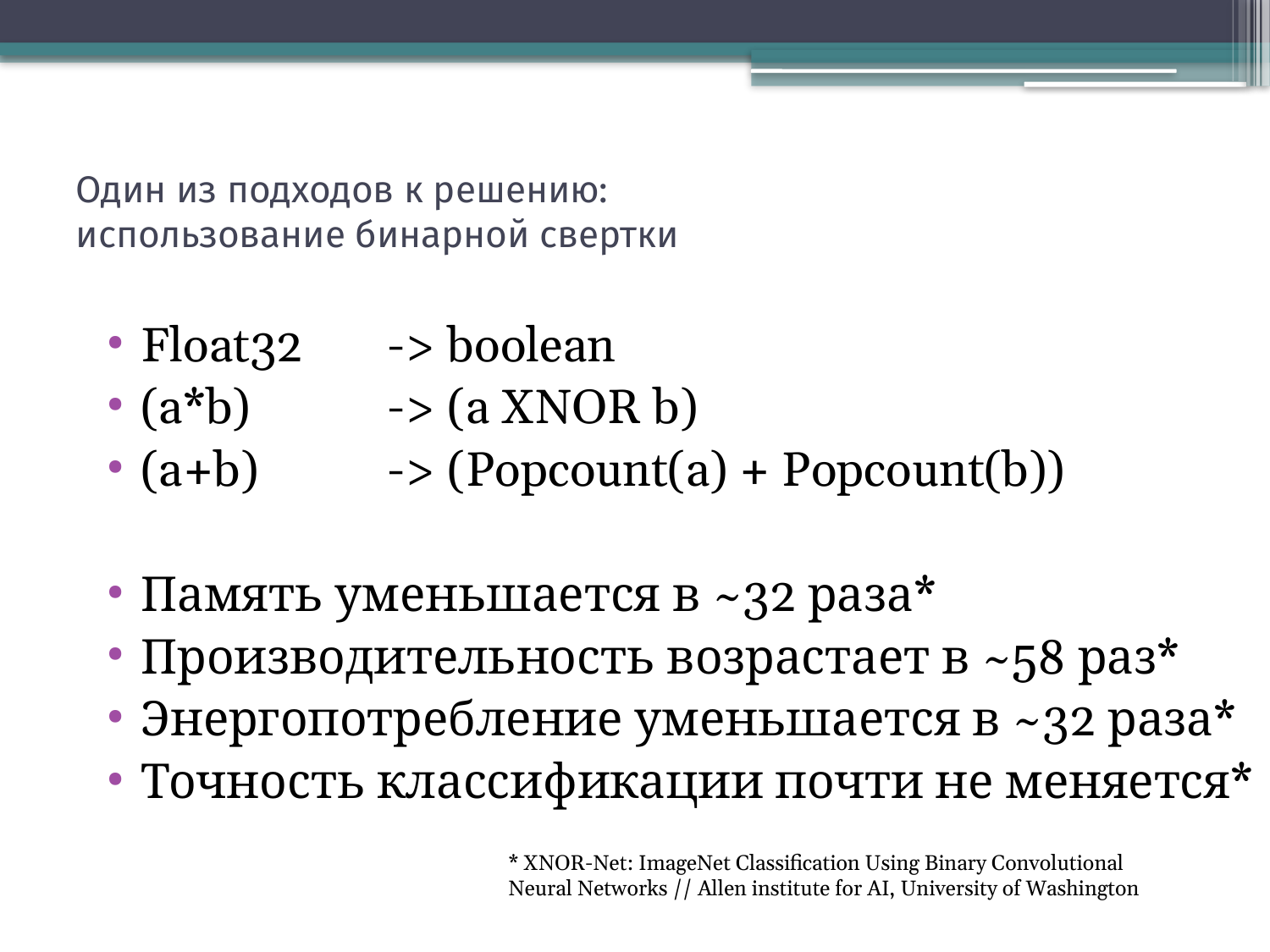

# Один из подходов к решению: использование бинарной свертки
Float32 	-> boolean
(a*b)       	-> (a XNOR b)
(a+b) 	-> (Popcount(a) + Popcount(b))

Память уменьшается в ~32 раза*
Производительность возрастает в ~58 раз*
Энергопотребление уменьшается в ~32 раза*
Точность классификации почти не меняется*
* XNOR-Net: ImageNet Classification Using Binary Convolutional Neural Networks // Allen institute for AI, University of Washington